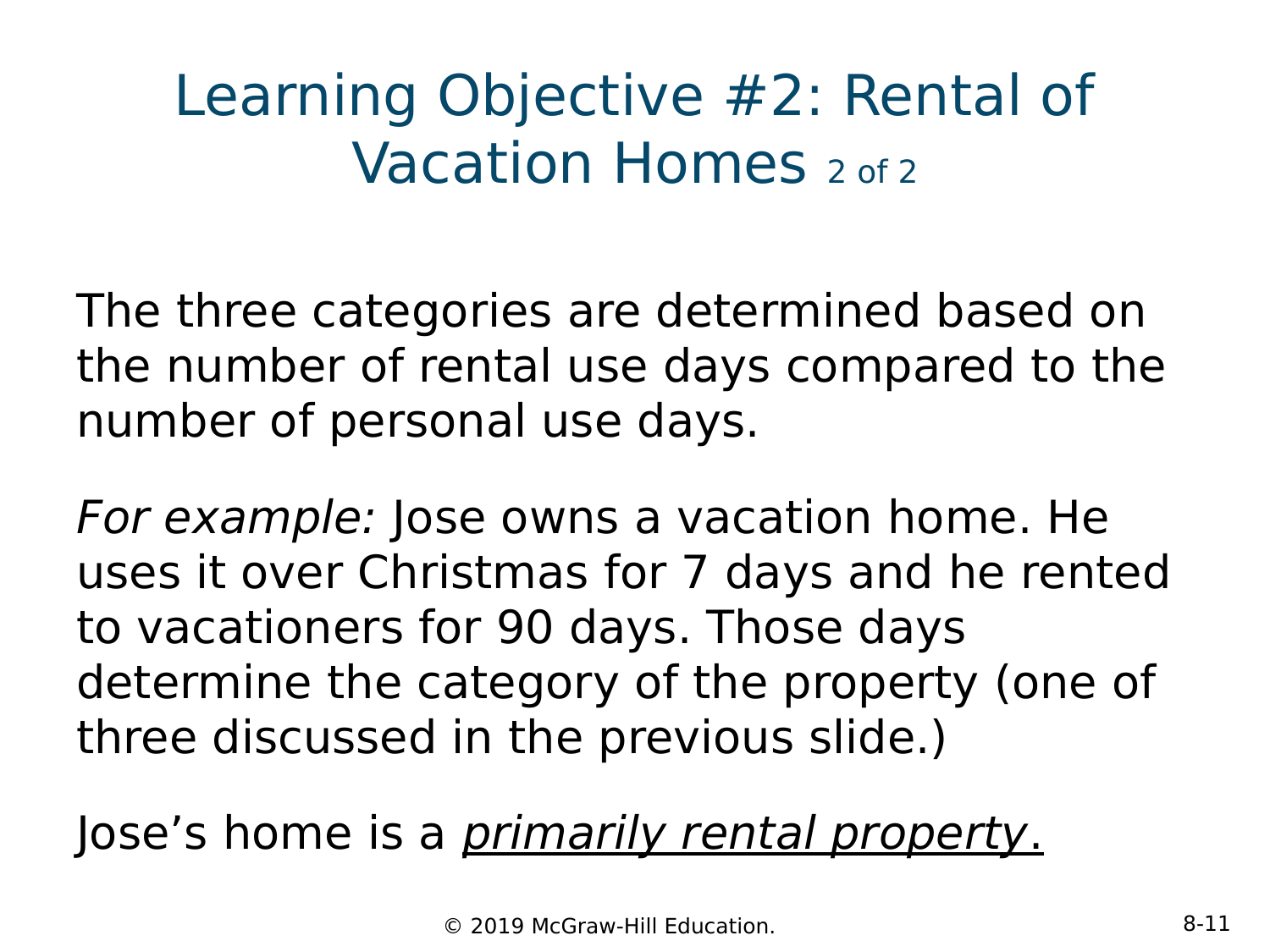

# Learning Objective #2: Rental of Vacation Homes 2 of 2
The three categories are determined based on the number of rental use days compared to the number of personal use days.
For example: Jose owns a vacation home. He uses it over Christmas for 7 days and he rented to vacationers for 90 days. Those days determine the category of the property (one of three discussed in the previous slide.)
Jose’s home is a primarily rental property.